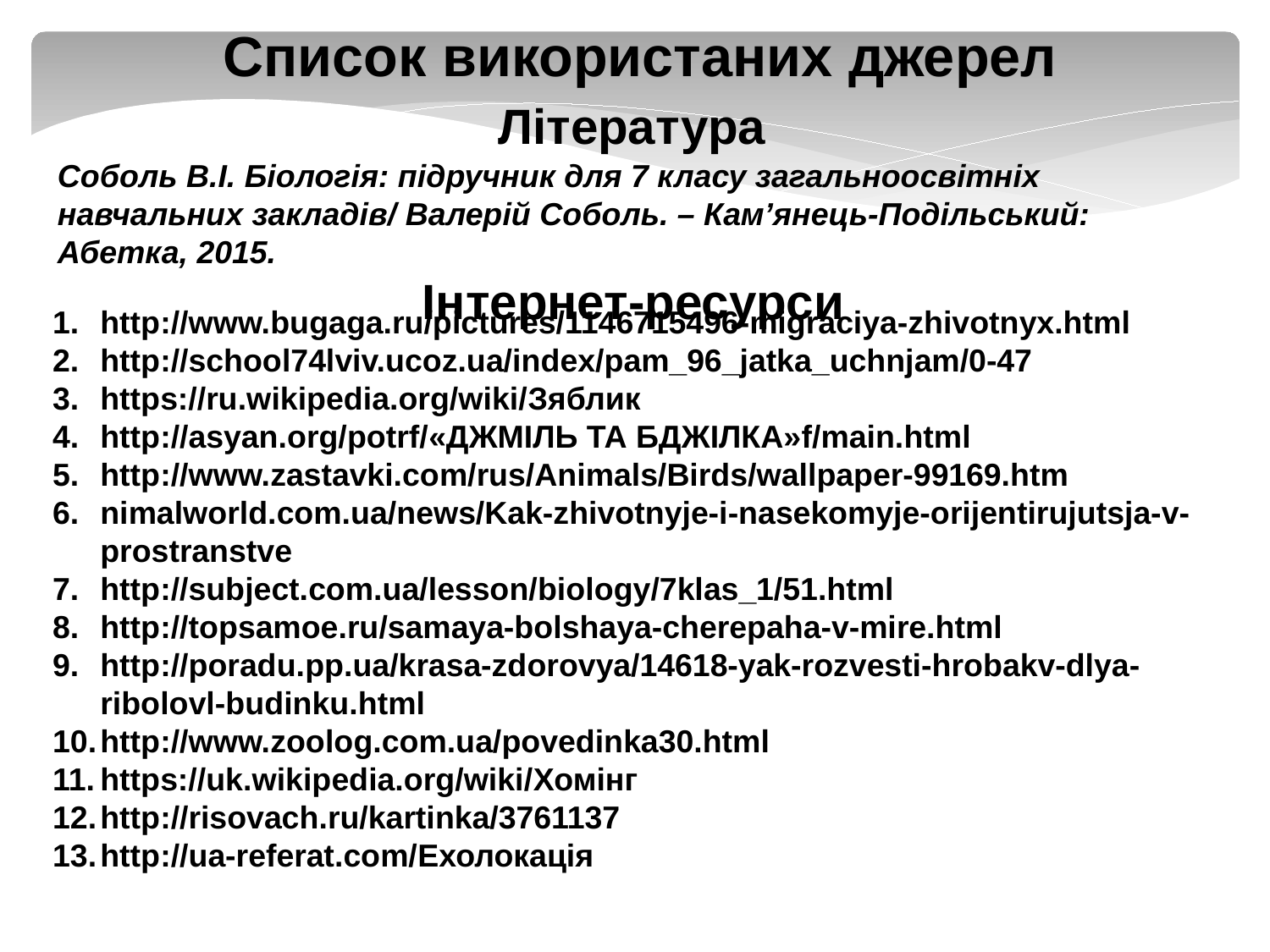

Список використаних джерел
Література
Соболь В.І. Біологія: підручник для 7 класу загальноосвітніх навчальних закладів/ Валерій Соболь. – Кам’янець-Подільський: Абетка, 2015.
Інтернет-ресурси
http://www.bugaga.ru/pictures/1146715496-migraciya-zhivotnyx.html
http://school74lviv.ucoz.ua/index/pam_96_jatka_uchnjam/0-47
https://ru.wikipedia.org/wiki/Зяблик
http://asyan.org/potrf/«ДЖМІЛЬ ТА БДЖІЛКА»f/main.html
http://www.zastavki.com/rus/Animals/Birds/wallpaper-99169.htm
nimalworld.com.ua/news/Kak-zhivotnyje-i-nasekomyje-orijentirujutsja-v-prostranstve
http://subject.com.ua/lesson/biology/7klas_1/51.html
http://topsamoe.ru/samaya-bolshaya-cherepaha-v-mire.html
http://poradu.pp.ua/krasa-zdorovya/14618-yak-rozvesti-hrobakv-dlya-ribolovl-budinku.html
http://www.zoolog.com.ua/povedinka30.html
https://uk.wikipedia.org/wiki/Хомінг
http://risovach.ru/kartinka/3761137
http://ua-referat.com/Ехолокація